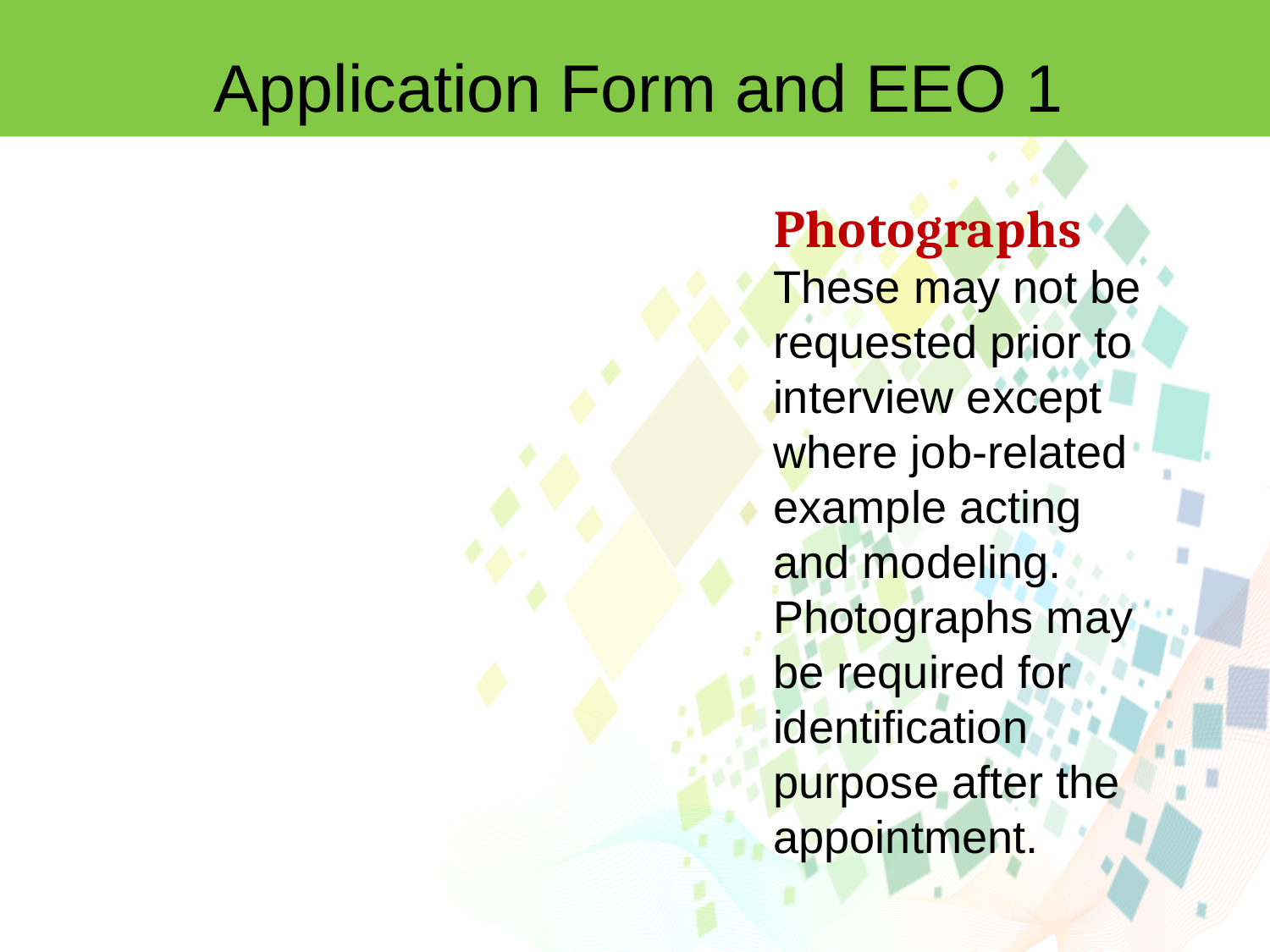

Application Form and EEO 1
Photographs These may not be requested prior to interview except where job-related example acting and modeling. Photographs may be required for identification purpose after the appointment.